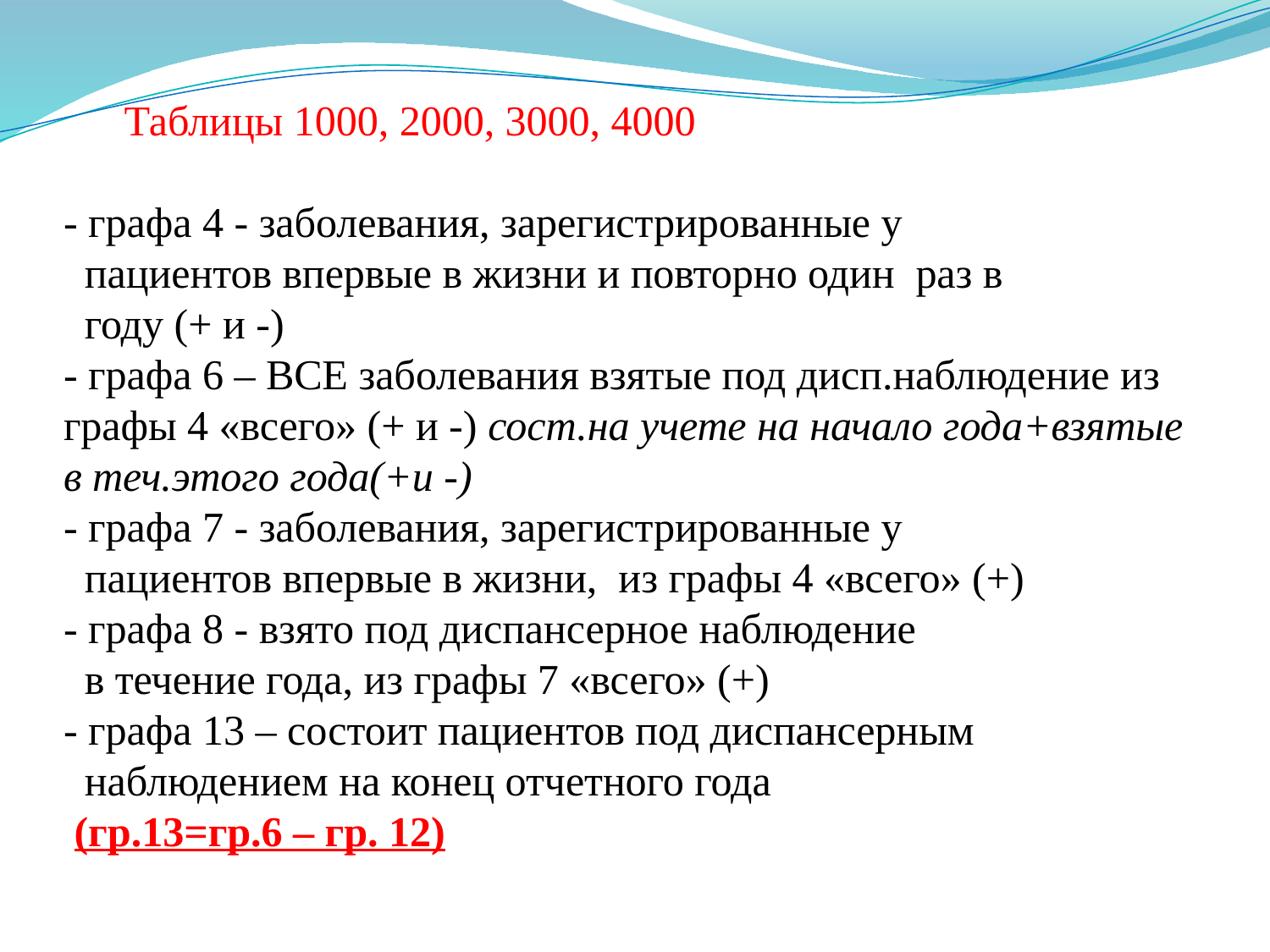

# Таблицы 1000, 2000, 3000, 4000 - графа 4 - заболевания, зарегистрированные у пациентов впервые в жизни и повторно один  раз в году (+ и -) - графа 6 – ВСЕ заболевания взятые под дисп.наблюдение из графы 4 «всего» (+ и -) сост.на учете на начало года+взятые в теч.этого года(+и -) - графа 7 - заболевания, зарегистрированные у пациентов впервые в жизни,  из графы 4 «всего» (+) - графа 8 - взято под диспансерное наблюдение в течение года, из графы 7 «всего» (+) - графа 13 – состоит пациентов под диспансерным наблюдением на конец отчетного года (гр.13=гр.6 – гр. 12)